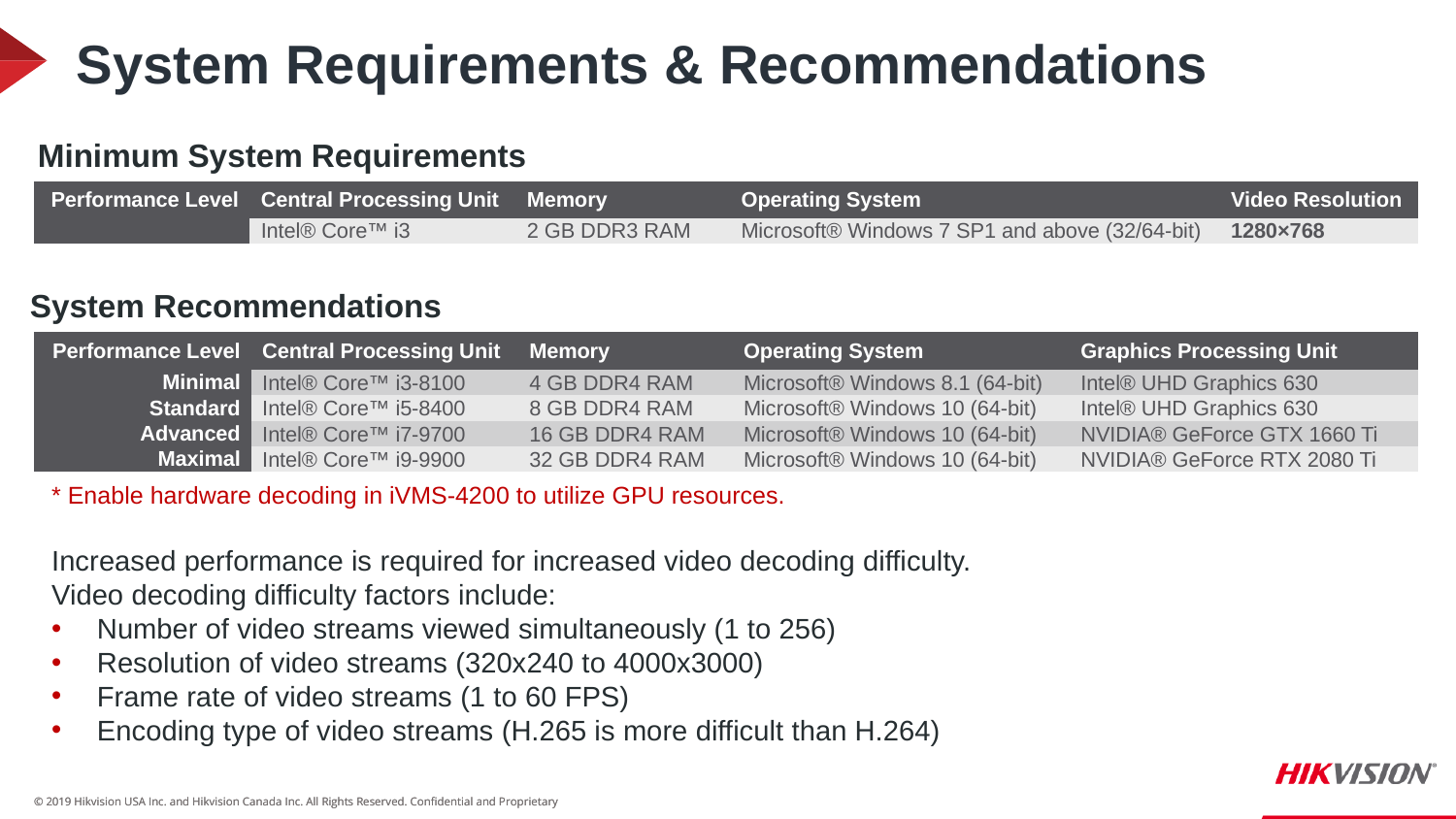

System Requirements & Recommendations

Minimum System Requirements
| Performance Level | Central Processing Unit | Memory | Operating System | Video Resolution |
| --- | --- | --- | --- | --- |
| Lowest | Intel® Core™ i3 | 2 GB DDR3 RAM | Microsoft® Windows 7 SP1 and above (32/64-bit) | 1280×768 |
System Recommendations
| Performance Level | Central Processing Unit | Memory | Operating System | Graphics Processing Unit |
| --- | --- | --- | --- | --- |
| Minimal | Intel® Core™ i3-8100 | 4 GB DDR4 RAM | Microsoft® Windows 8.1 (64-bit) | Intel® UHD Graphics 630 |
| Standard | Intel® Core™ i5-8400 | 8 GB DDR4 RAM | Microsoft® Windows 10 (64-bit) | Intel® UHD Graphics 630 |
| Advanced | Intel® Core™ i7-9700 | 16 GB DDR4 RAM | Microsoft® Windows 10 (64-bit) | NVIDIA® GeForce GTX 1660 Ti |
| Maximal | Intel® Core™ i9-9900 | 32 GB DDR4 RAM | Microsoft® Windows 10 (64-bit) | NVIDIA® GeForce RTX 2080 Ti |
* Enable hardware decoding in iVMS-4200 to utilize GPU resources.

Increased performance is required for increased video decoding difficulty.
Video decoding difficulty factors include:
Number of video streams viewed simultaneously (1 to 256)
Resolution of video streams (320x240 to 4000x3000)
Frame rate of video streams (1 to 60 FPS)
Encoding type of video streams (H.265 is more difficult than H.264)